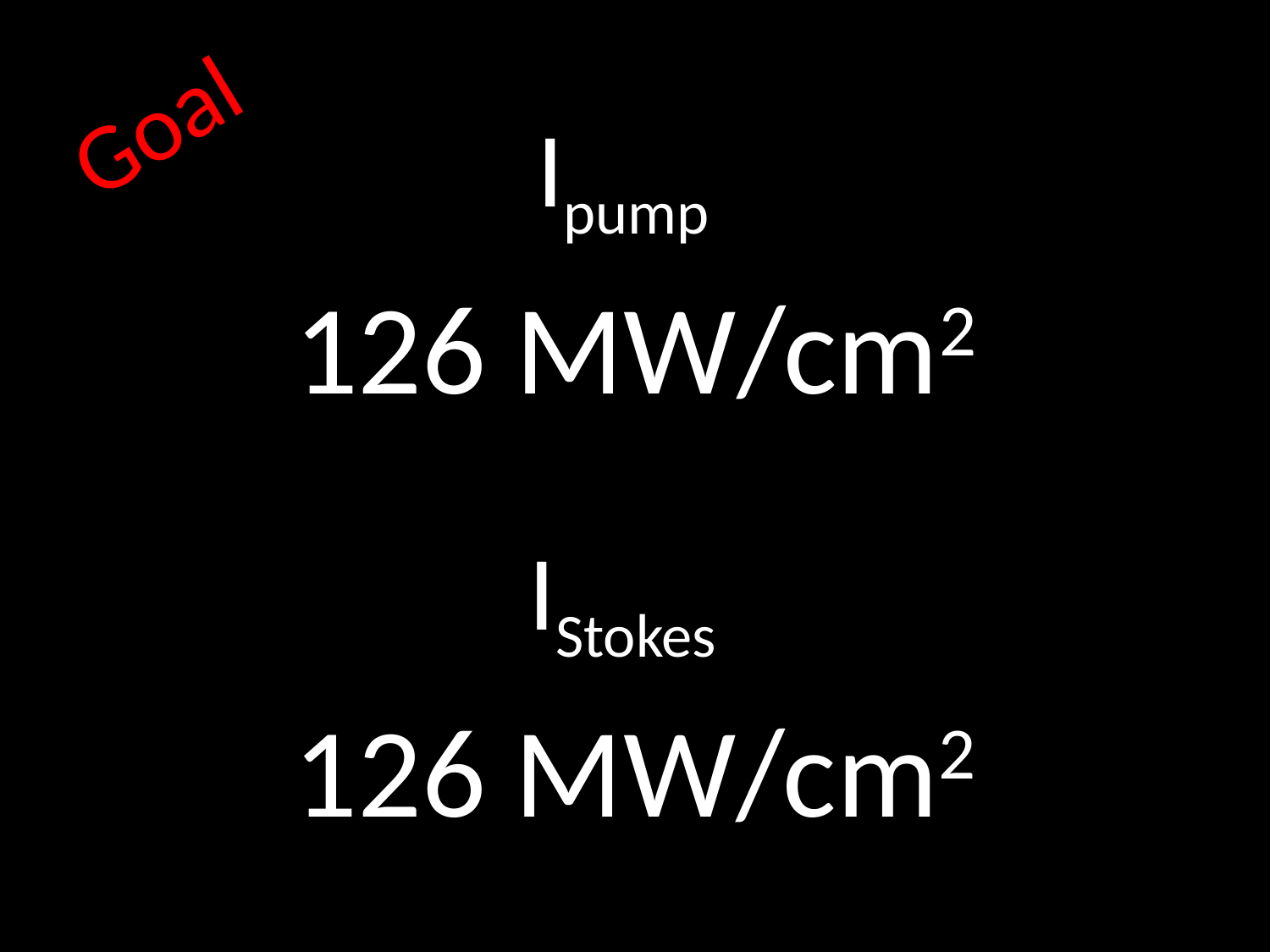

Goal
Ipump

126 MW/cm2
IStokes

126 MW/cm2